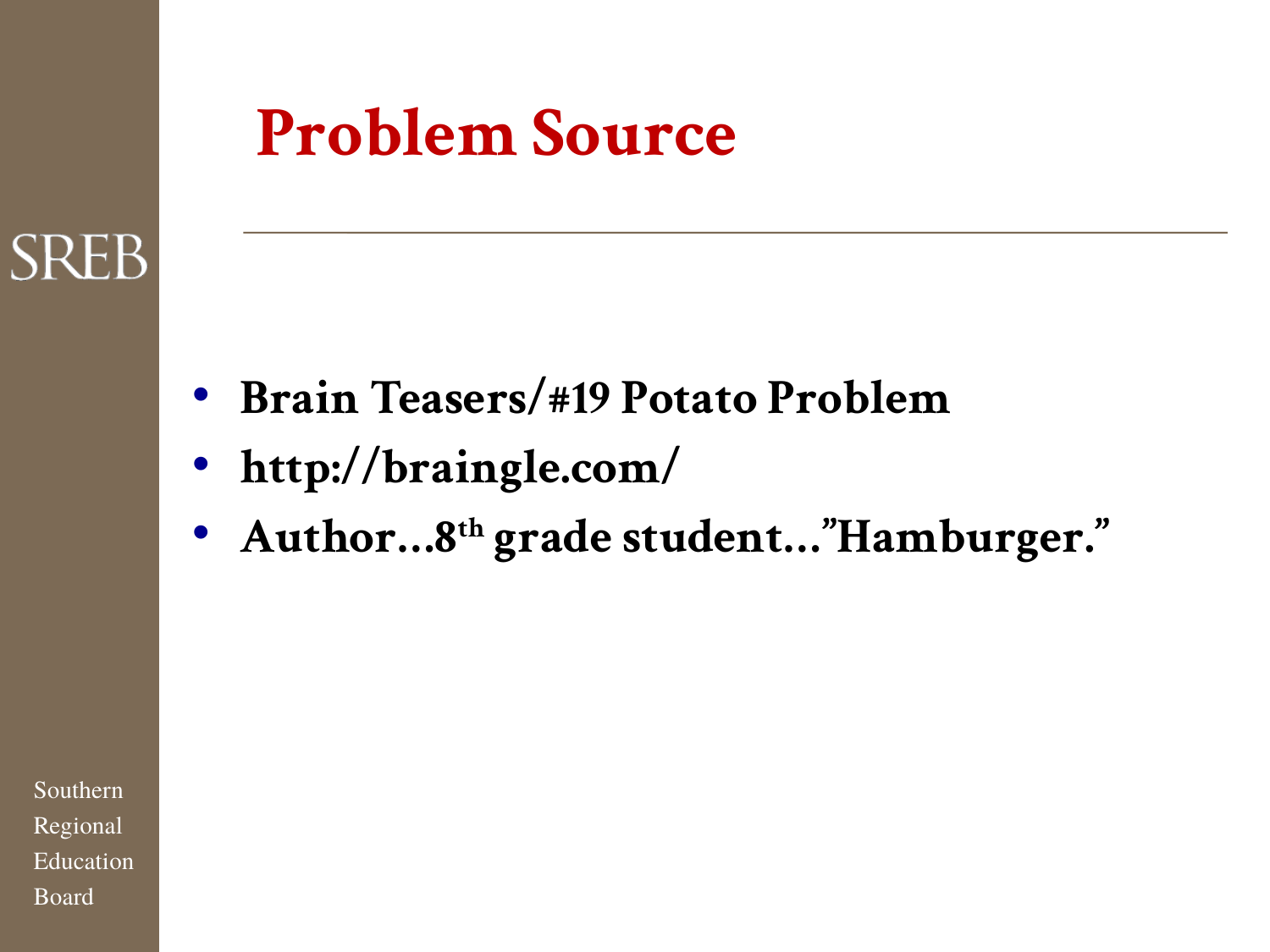

# Problem Source
Brain Teasers/#19 Potato Problem
http://braingle.com/
Author…8th grade student…”Hamburger.”